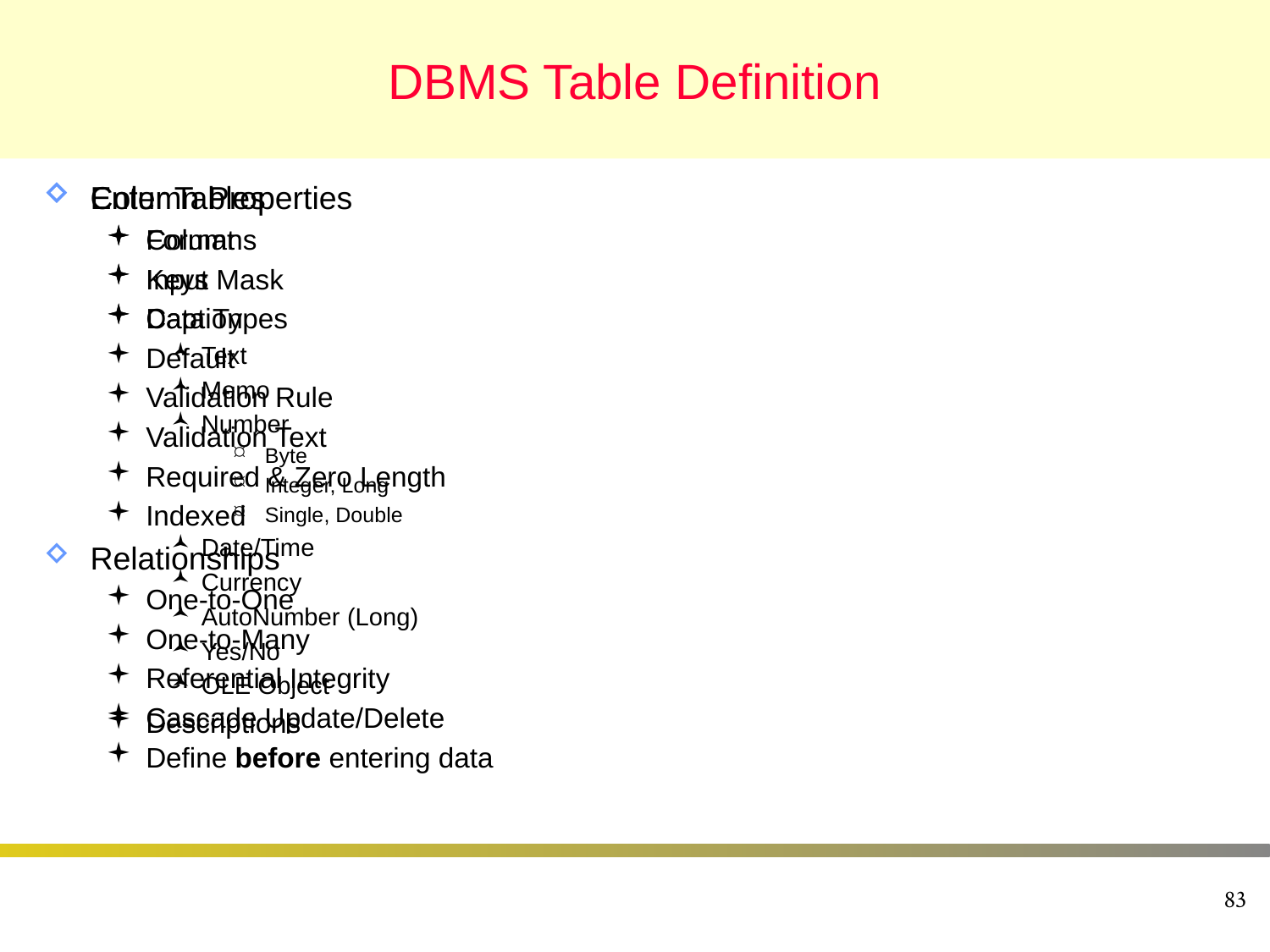

# DBMS Table Definition
Enter Tables
Columns
Keys
Data Types
Text
Memo
Number
Byte
Integer, Long
Single, Double
Date/Time
Currency
AutoNumber (Long)
Yes/No
OLE Object
Descriptions
Column Properties
Format
Input Mask
Caption
Default
Validation Rule
Validation Text
Required & Zero Length
Indexed
Relationships
One-to-One
One-to-Many
Referential Integrity
Cascade Update/Delete
Define before entering data
83